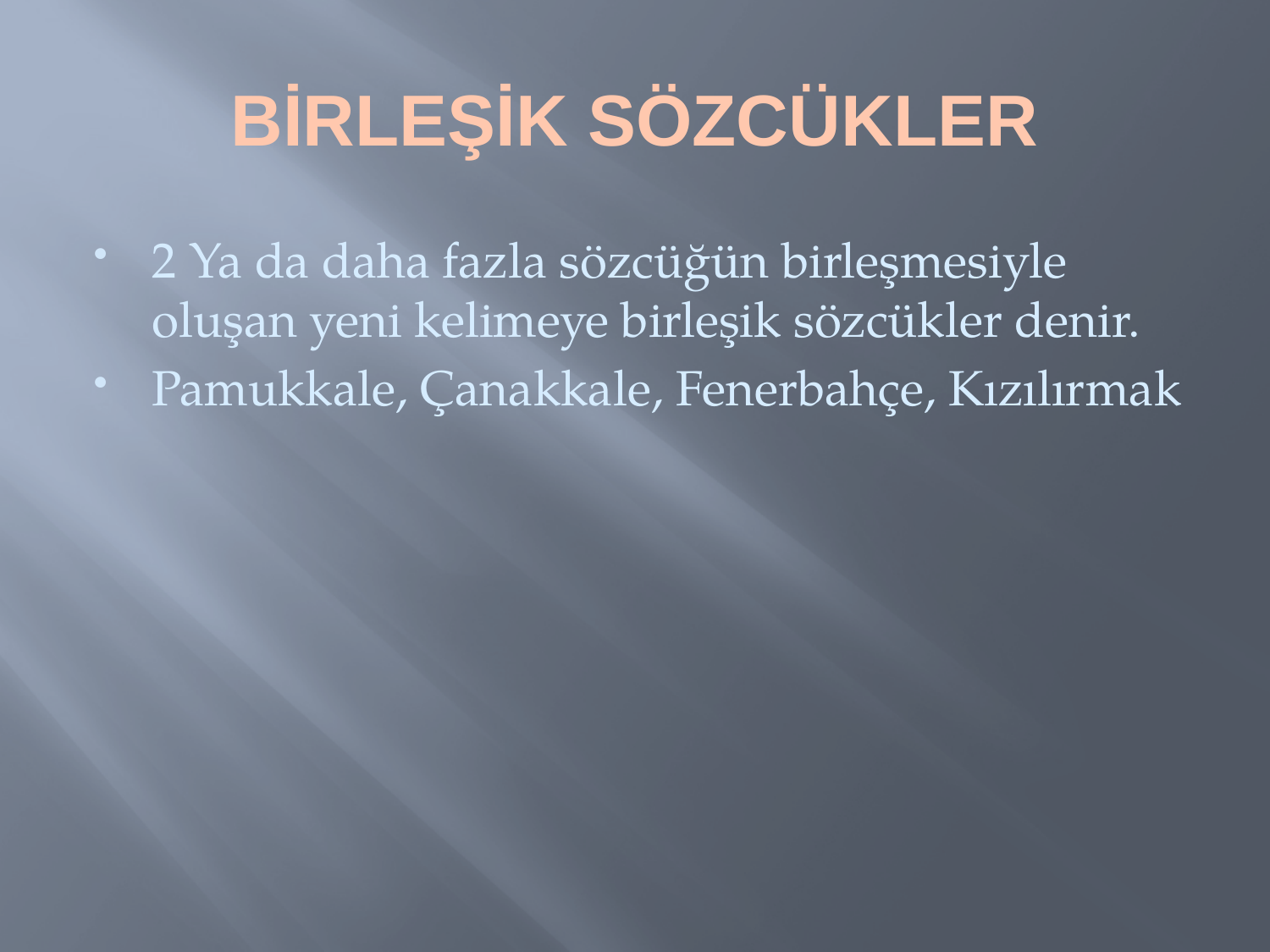

# BİRLEŞİK SÖZCÜKLER
2 Ya da daha fazla sözcüğün birleşmesiyle oluşan yeni kelimeye birleşik sözcükler denir.
Pamukkale, Çanakkale, Fenerbahçe, Kızılırmak